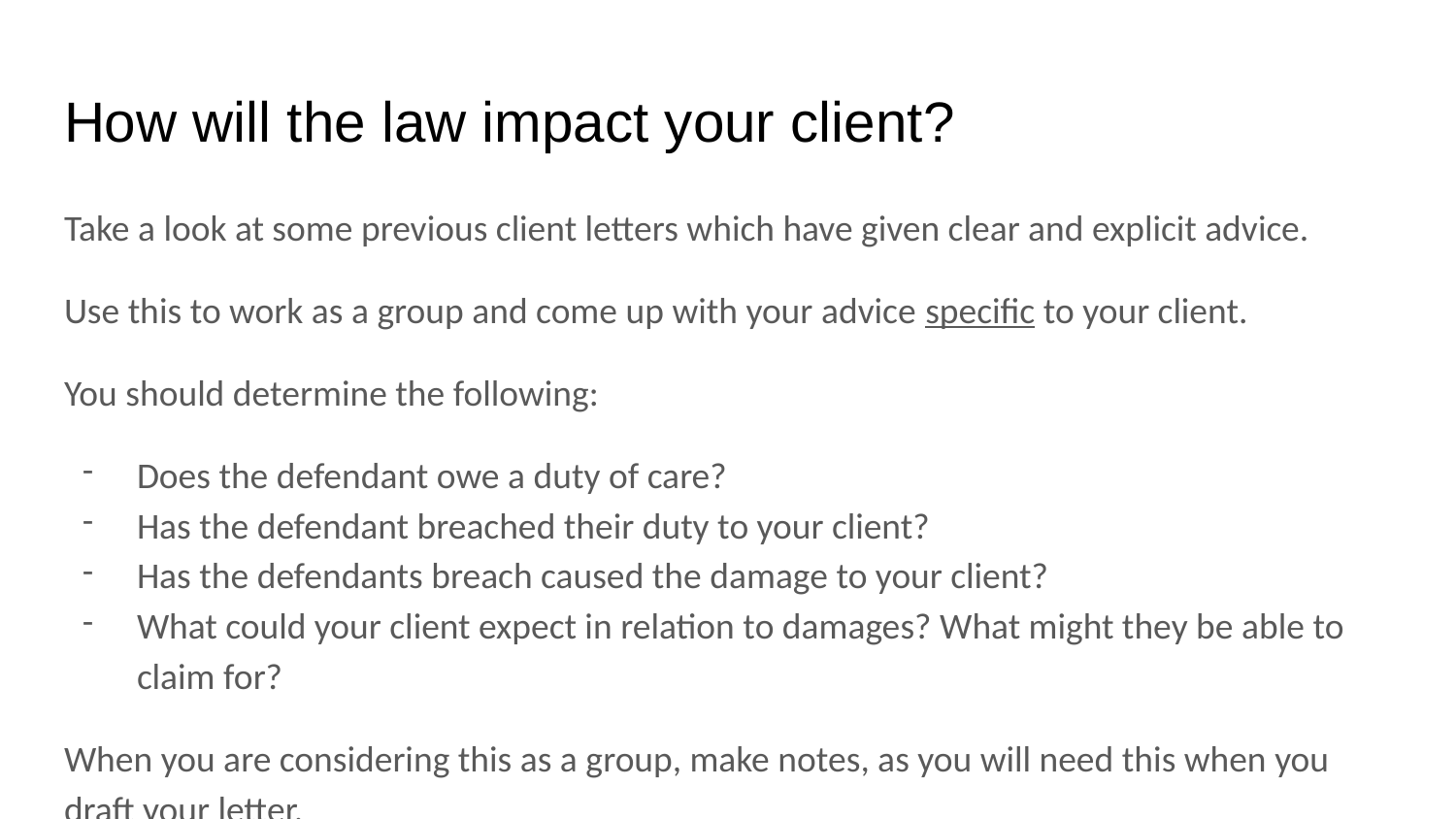

# How will the law impact your client?
Take a look at some previous client letters which have given clear and explicit advice.
Use this to work as a group and come up with your advice specific to your client.
You should determine the following:
Does the defendant owe a duty of care?
Has the defendant breached their duty to your client?
Has the defendants breach caused the damage to your client?
What could your client expect in relation to damages? What might they be able to claim for?
When you are considering this as a group, make notes, as you will need this when you draft your letter.